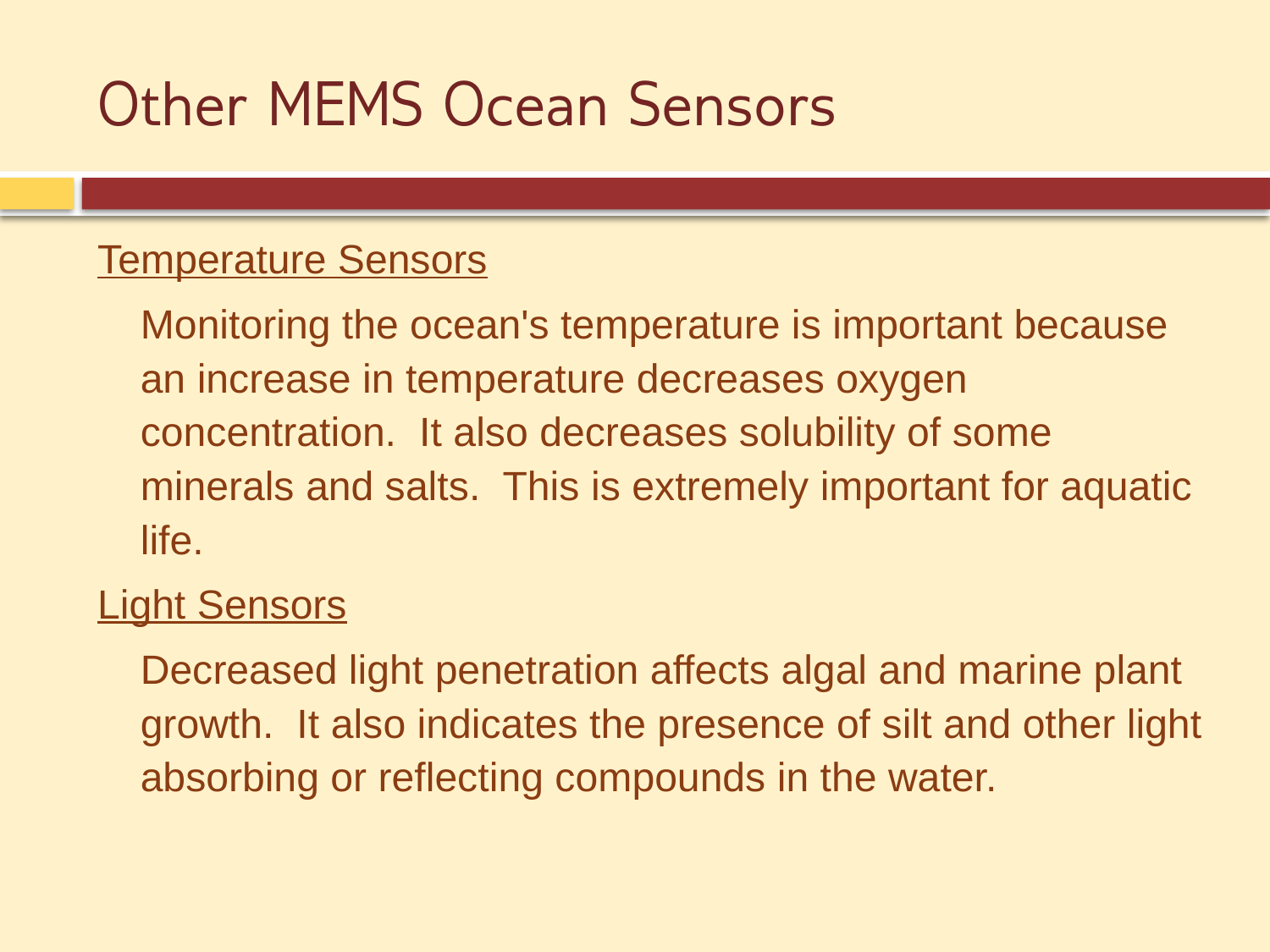

# Other MEMS Ocean Sensors
Temperature Sensors
	Monitoring the ocean's temperature is important because an increase in temperature decreases oxygen concentration.  It also decreases solubility of some minerals and salts.  This is extremely important for aquatic life.
Light Sensors
	Decreased light penetration affects algal and marine plant growth.  It also indicates the presence of silt and other light absorbing or reflecting compounds in the water.